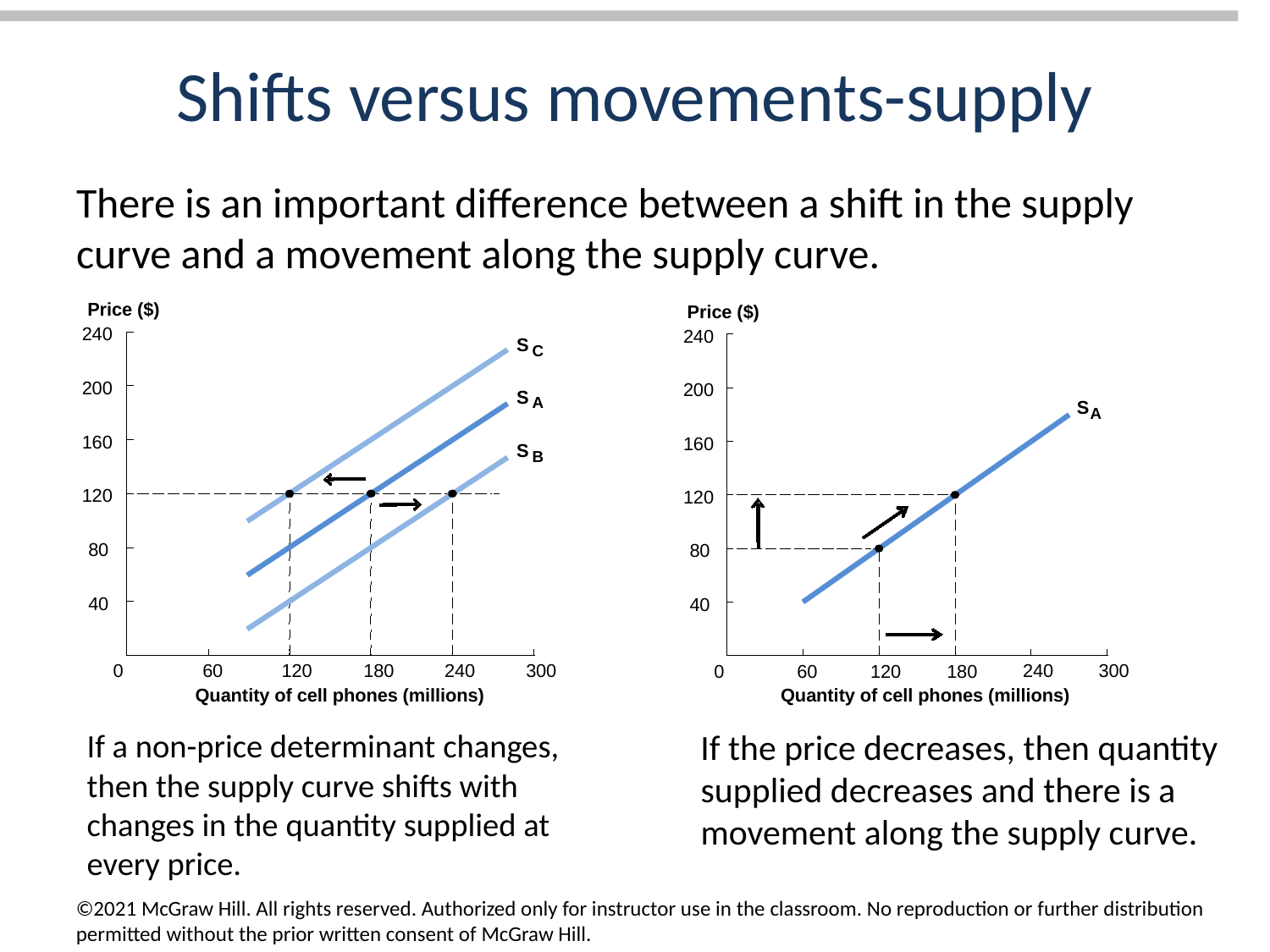

# Shifts versus movements-supply
There is an important difference between a shift in the supply curve and a movement along the supply curve.
Price ($)
240

S
C

200
S

A

160
S

B

120

80

40

240
300
0
60
120
180
Quantity of cell phones (millions)
Price ($)
240

200

S
A

160

120

80

40

240
300
0
60
120
180
Quantity of cell phones (millions)

If the price decreases, then quantity supplied decreases and there is a movement along the supply curve.
If a non-price determinant changes, then the supply curve shifts with changes in the quantity supplied at every price.